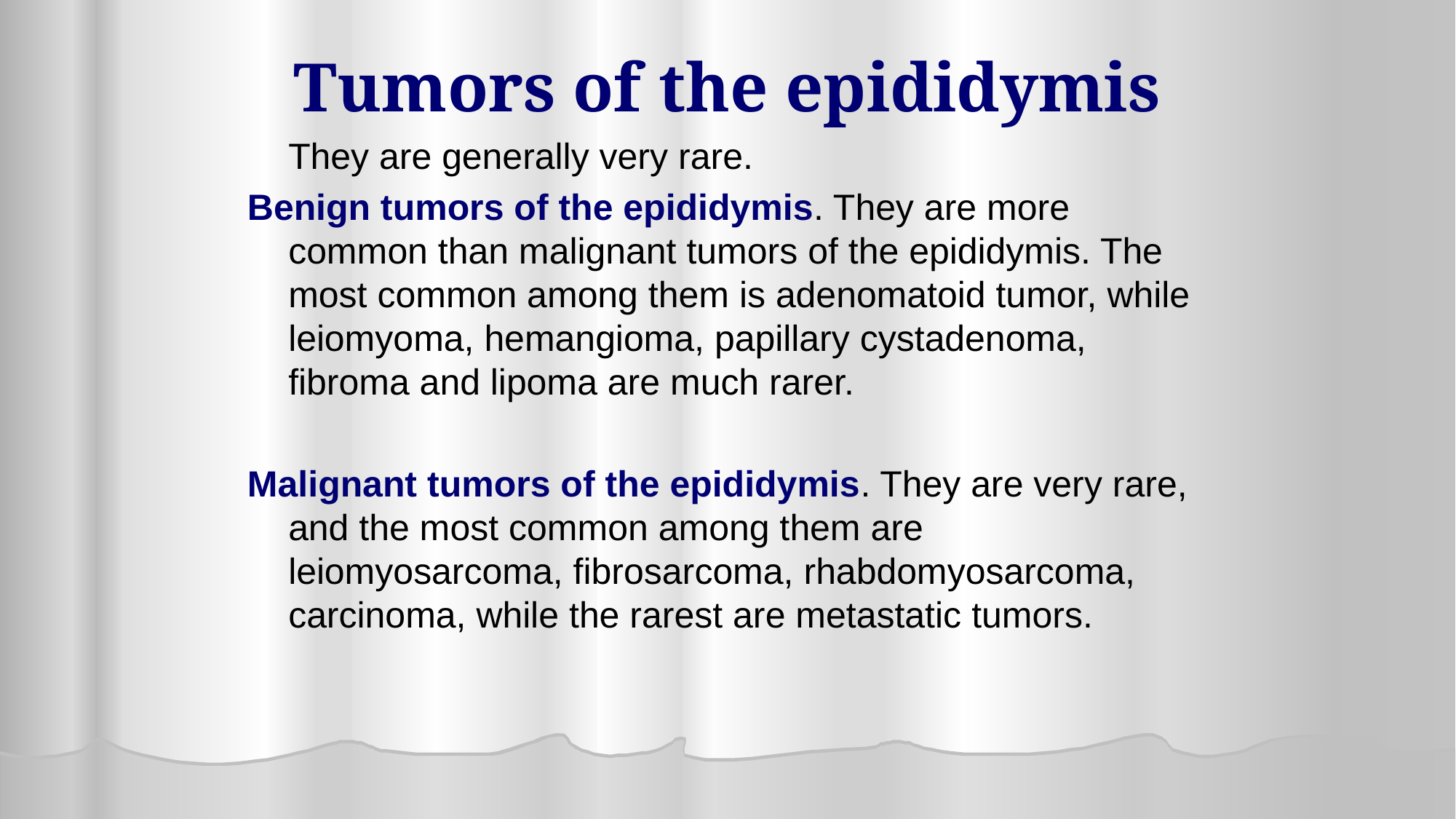

Tumors of the epididymis
	They are generally very rare.
Benign tumors of the epididymis. They are more common than malignant tumors of the epididymis. The most common among them is adenomatoid tumor, while leiomyoma, hemangioma, papillary cystadenoma, fibroma and lipoma are much rarer.

Malignant tumors of the epididymis. They are very rare, and the most common among them are leiomyosarcoma, fibrosarcoma, rhabdomyosarcoma, carcinoma, while the rarest are metastatic tumors.